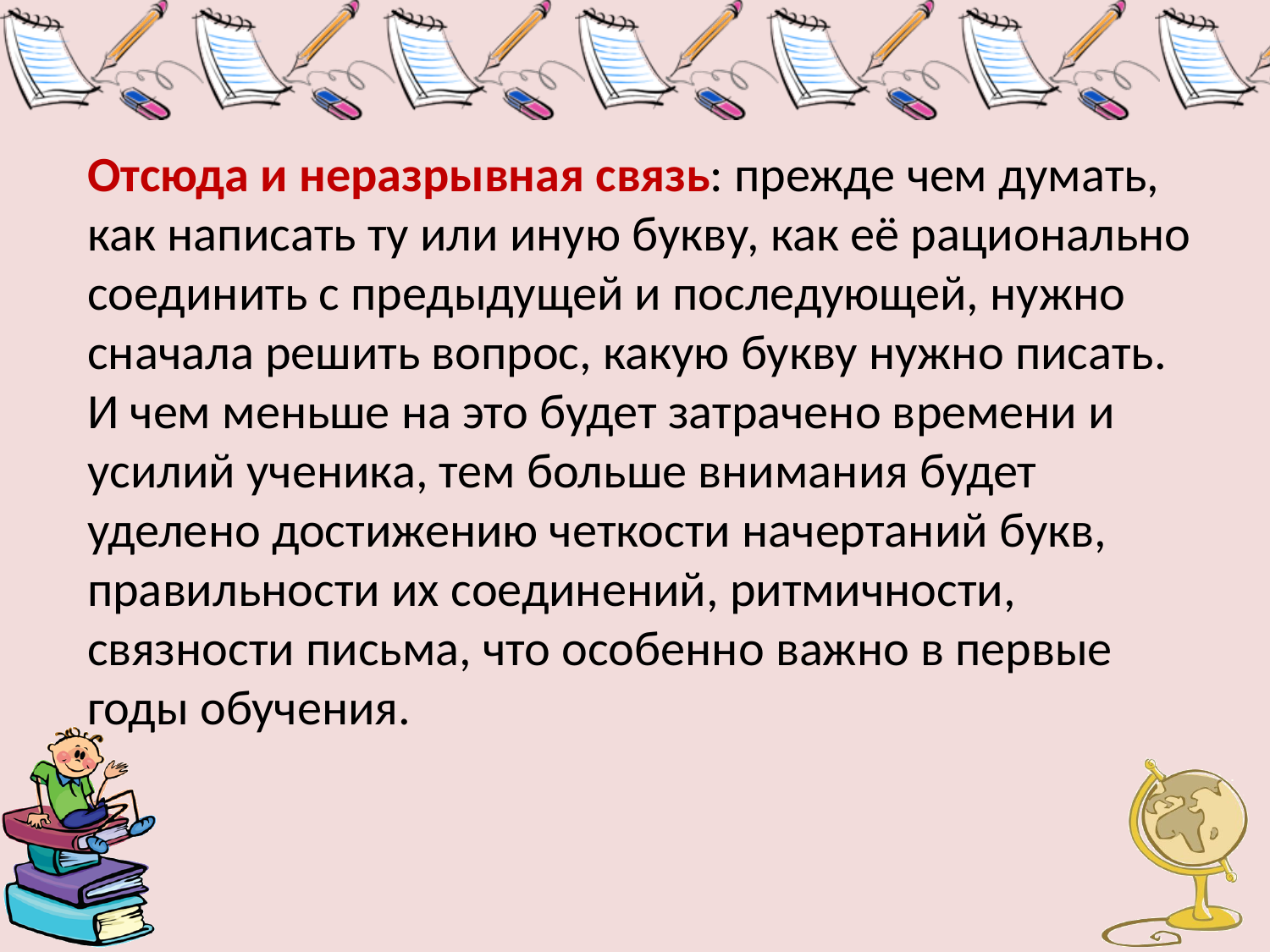

Отсюда и неразрывная связь: прежде чем думать, как написать ту или иную букву, как её рационально соединить с предыдущей и последующей, нужно сначала решить вопрос, какую букву нужно писать.
И чем меньше на это будет затрачено времени и усилий ученика, тем больше внимания будет уделено достижению четкости начертаний букв, правильности их соединений, ритмичности, связности письма, что особенно важно в первые годы обучения.